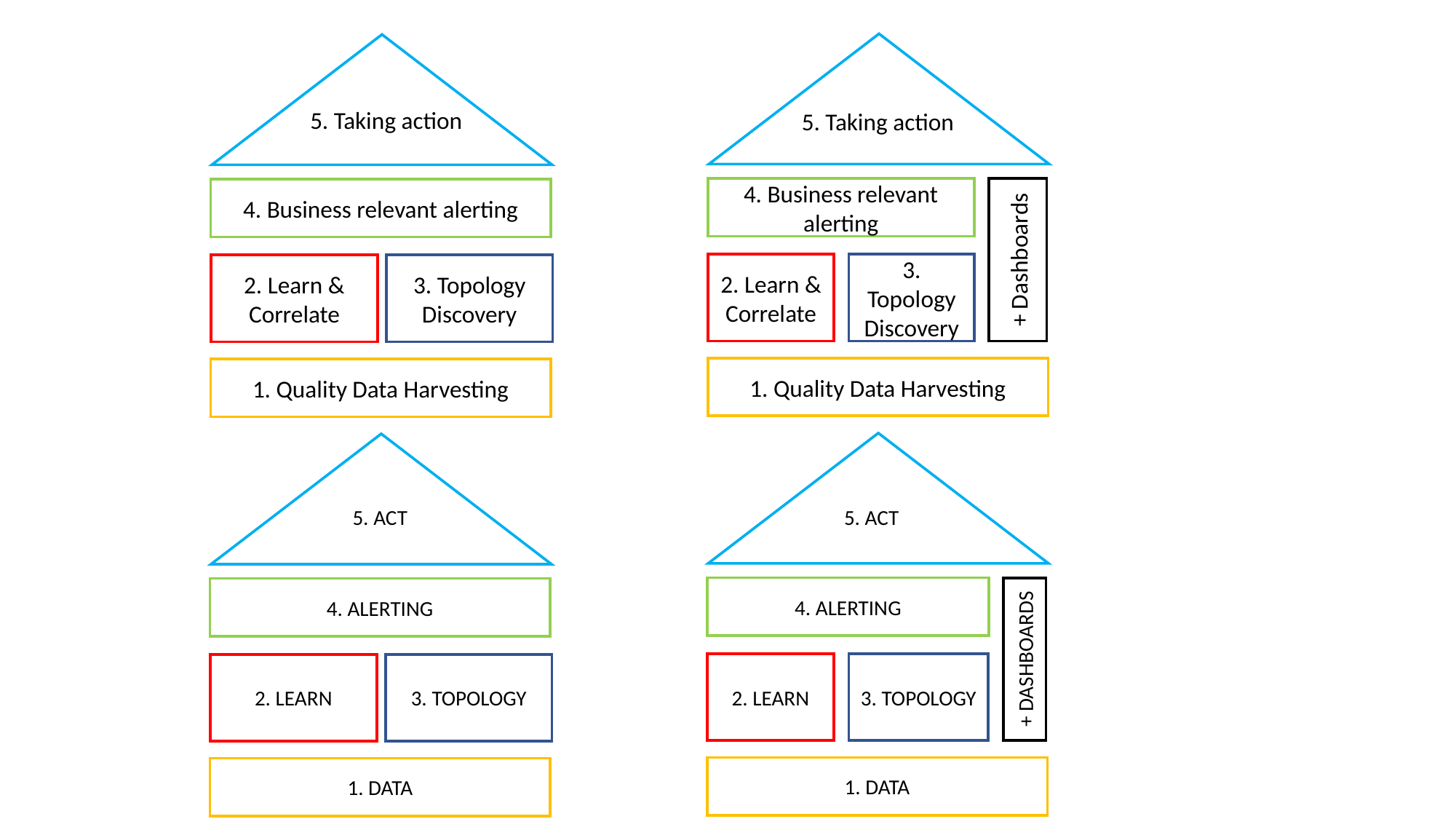

5. Taking action
5. Taking action
4. Business relevant alerting
4. Business relevant alerting
+ Dashboards
2. Learn & Correlate
3. Topology Discovery
2. Learn & Correlate
3. Topology Discovery
1. Quality Data Harvesting
1. Quality Data Harvesting

5. ACT
5. ACT
4. ALERTING
4. ALERTING
+ DASHBOARDS
2. LEARN
3. TOPOLOGY
2. LEARN
3. TOPOLOGY
1. DATA
1. DATA